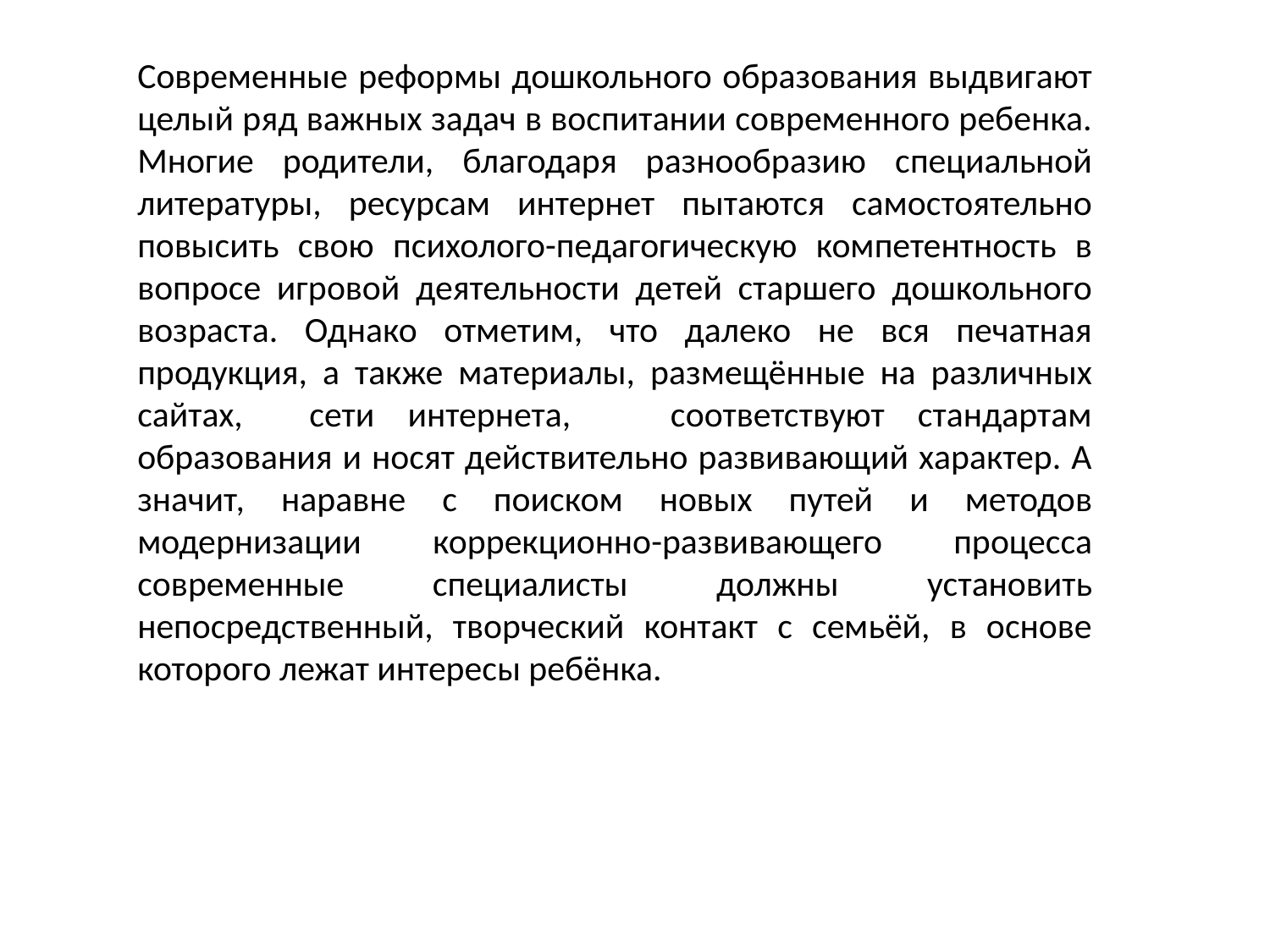

Современные реформы дошкольного образования выдвигают целый ряд важных задач в воспитании современного ребенка. Многие родители, благодаря разнообразию специальной литературы, ресурсам интернет пытаются самостоятельно повысить свою психолого-педагогическую компетентность в вопросе игровой деятельности детей старшего дошкольного возраста. Однако отметим, что далеко не вся печатная продукция, а также материалы, размещённые на различных сайтах,  сети интернета,   соответствуют стандартам образования и носят действительно развивающий характер. А значит, наравне с поиском новых путей и методов модернизации коррекционно-развивающего процесса современные специалисты должны установить непосредственный, творческий контакт с семьёй, в основе которого лежат интересы ребёнка.